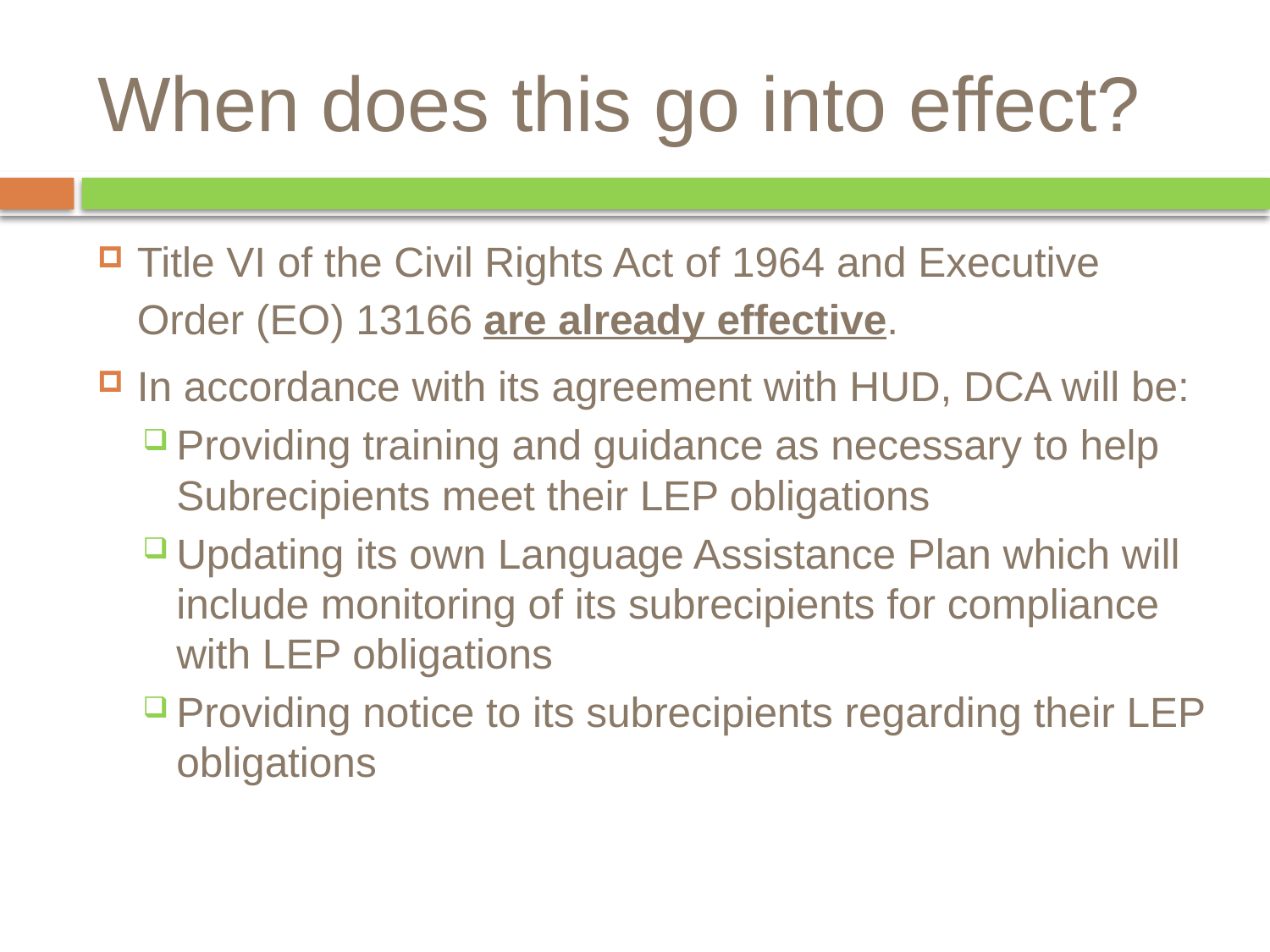

# When does this go into effect?
Title VI of the Civil Rights Act of 1964 and Executive Order (EO) 13166 are already effective.
In accordance with its agreement with HUD, DCA will be:
Providing training and guidance as necessary to help Subrecipients meet their LEP obligations
Updating its own Language Assistance Plan which will include monitoring of its subrecipients for compliance with LEP obligations
Providing notice to its subrecipients regarding their LEP obligations